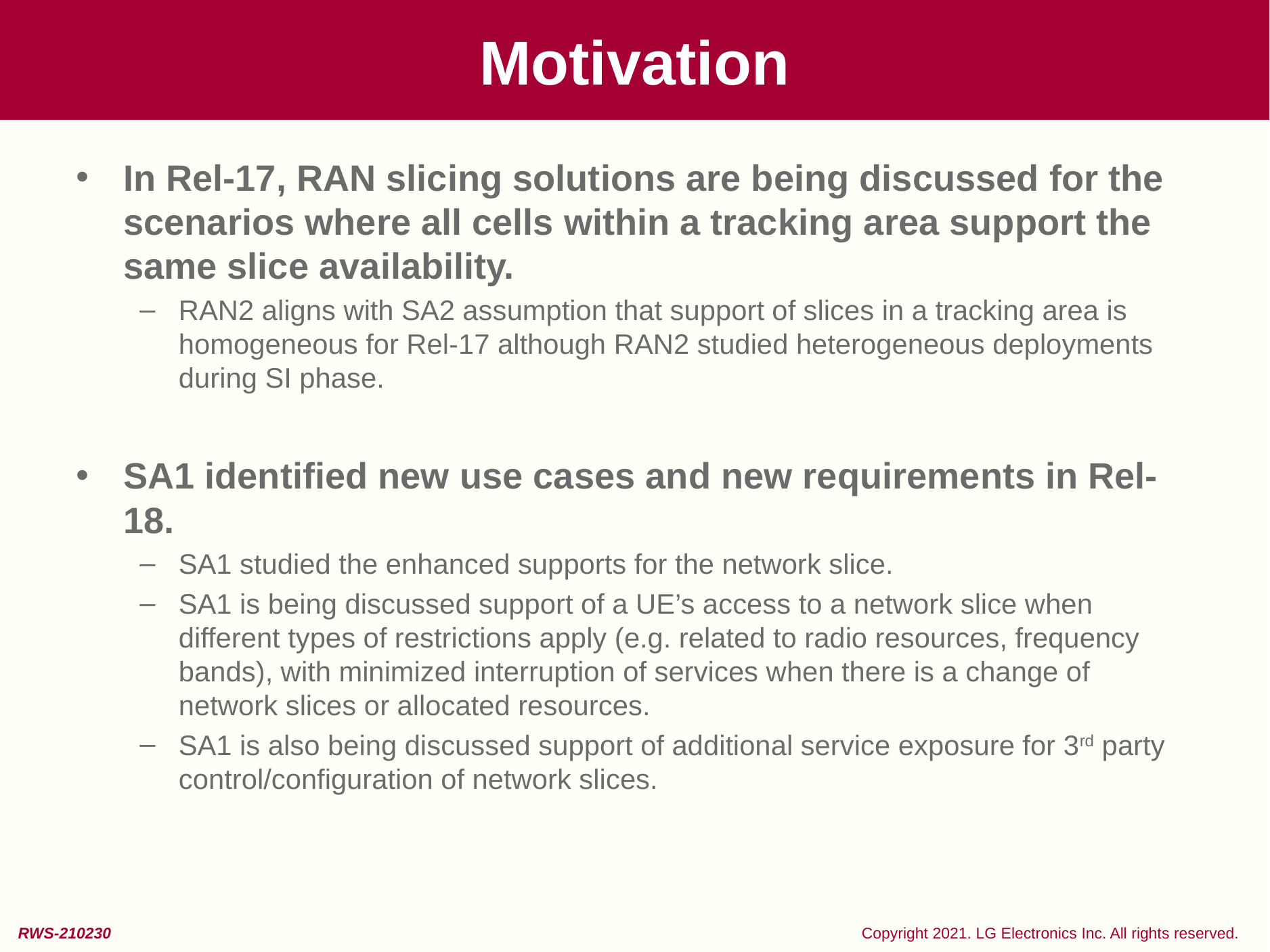

# Motivation
In Rel-17, RAN slicing solutions are being discussed for the scenarios where all cells within a tracking area support the same slice availability.
RAN2 aligns with SA2 assumption that support of slices in a tracking area is homogeneous for Rel-17 although RAN2 studied heterogeneous deployments during SI phase.

SA1 identified new use cases and new requirements in Rel-18.
SA1 studied the enhanced supports for the network slice.
SA1 is being discussed support of a UE’s access to a network slice when different types of restrictions apply (e.g. related to radio resources, frequency bands), with minimized interruption of services when there is a change of network slices or allocated resources.
SA1 is also being discussed support of additional service exposure for 3rd party control/configuration of network slices.